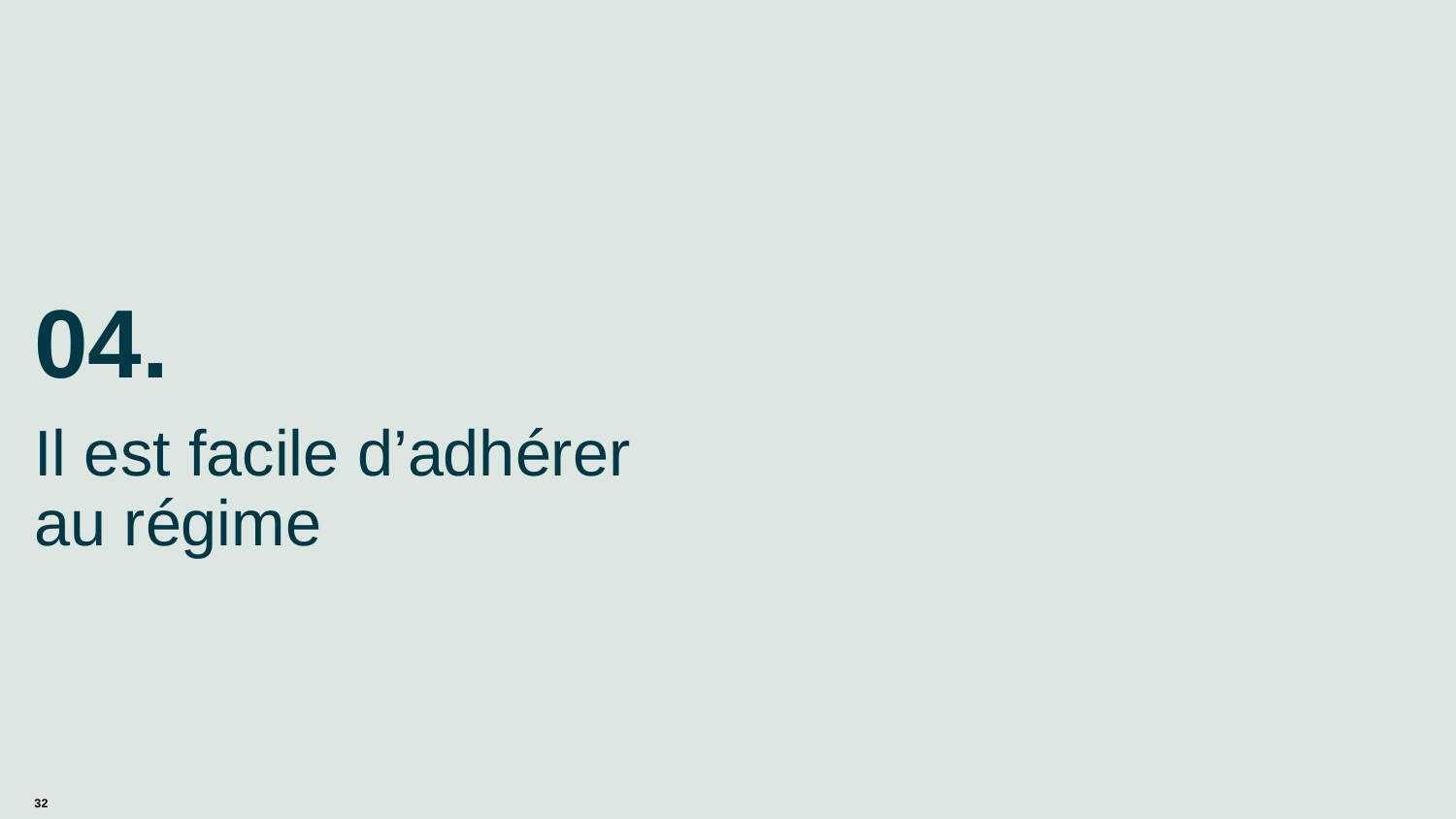

# 04.
Il est facile d’adhérer au régime
32